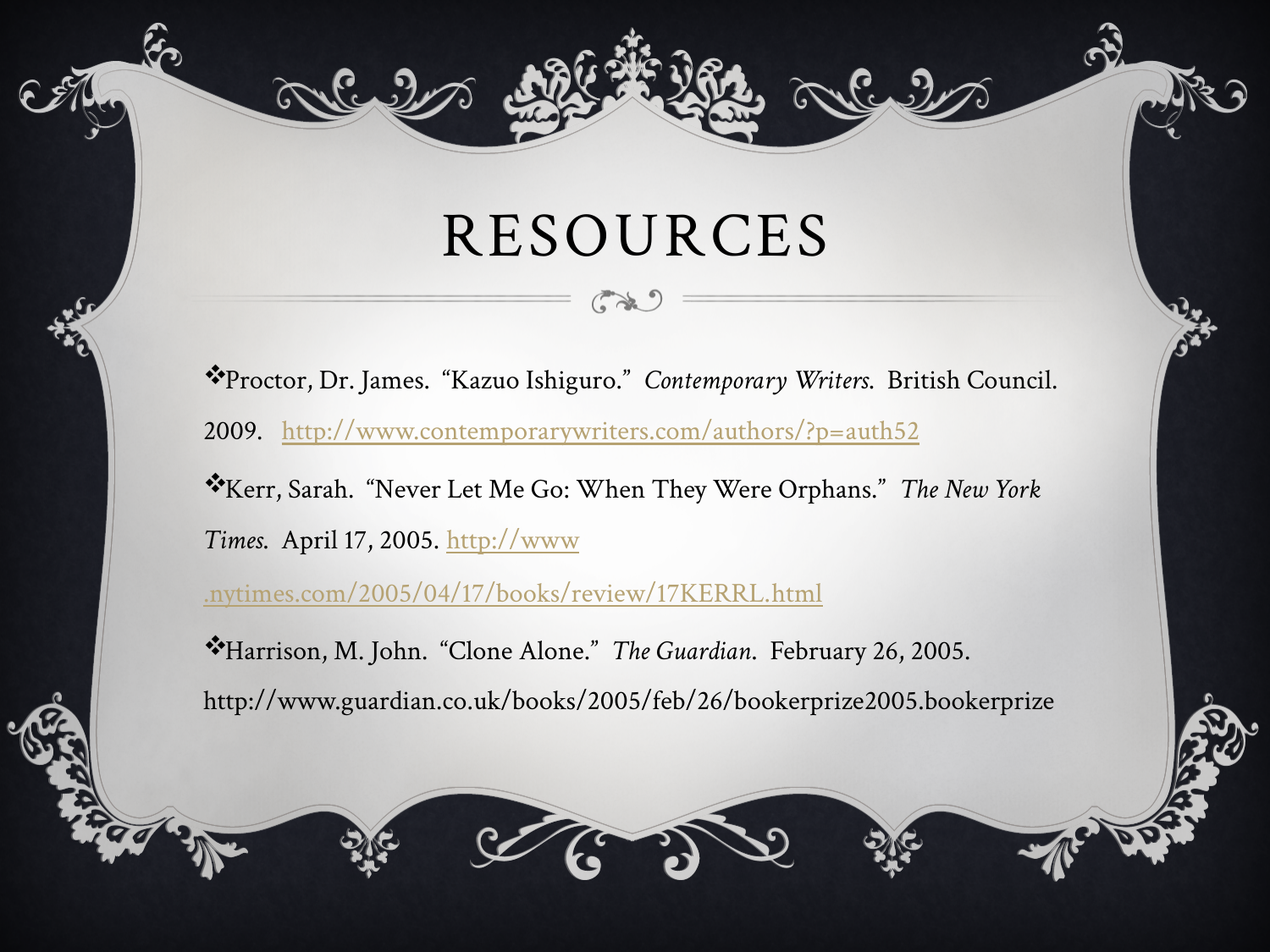

# Resources
Proctor, Dr. James.  “Kazuo Ishiguro.”  Contemporary Writers.  British Council.  2009.   http://www.contemporarywriters.com/authors/?p=auth52
Kerr, Sarah.  “Never Let Me Go: When They Were Orphans.”  The New York Times.  April 17, 2005. http://www.nytimes.com/2005/04/17/books/review/17KERRL.html
Harrison, M. John.  “Clone Alone.”  The Guardian.  February 26, 2005. http://www.guardian.co.uk/books/2005/feb/26/bookerprize2005.bookerprize